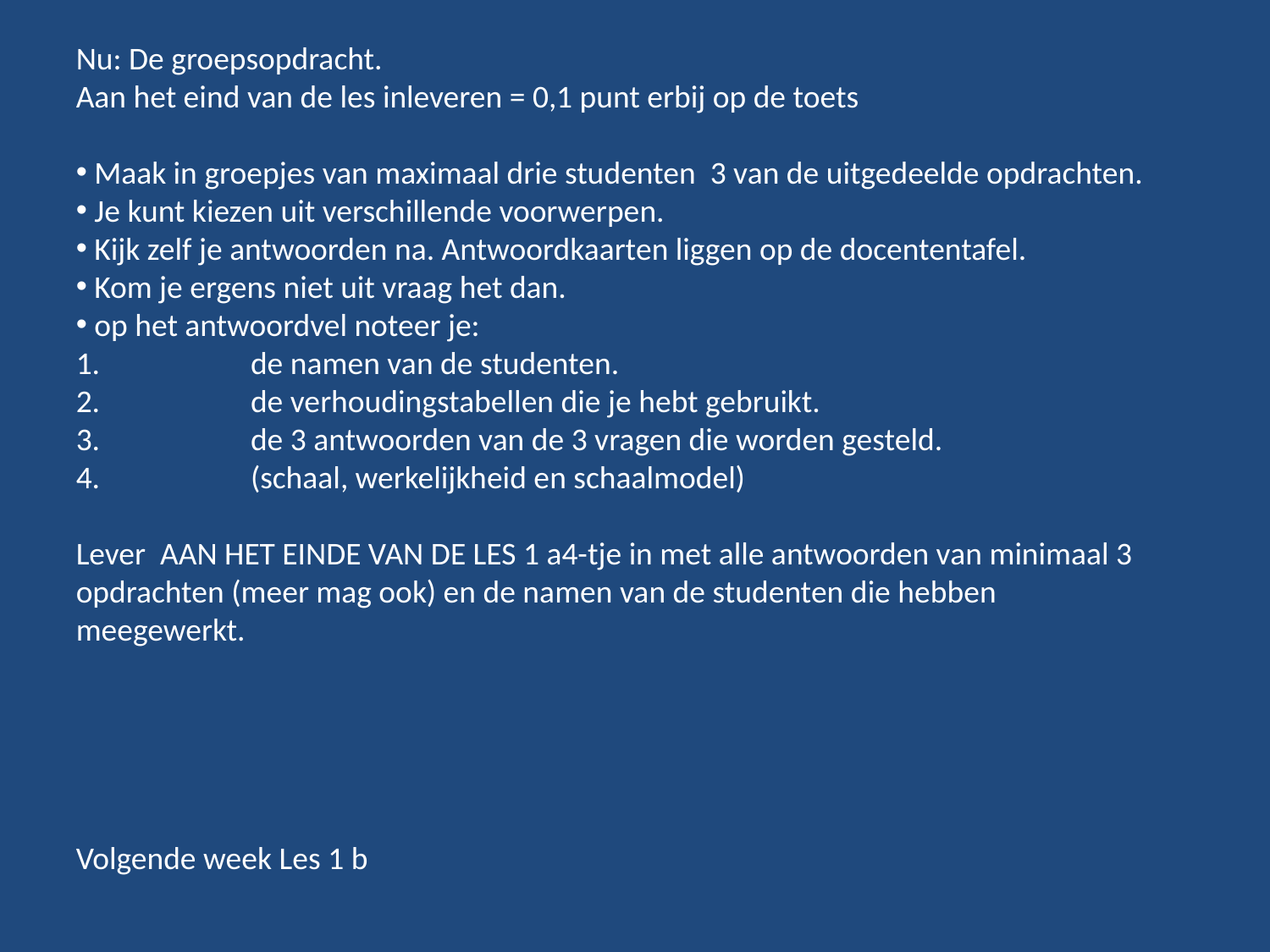

Nu: De groepsopdracht.
Aan het eind van de les inleveren = 0,1 punt erbij op de toets

 Maak in groepjes van maximaal drie studenten  3 van de uitgedeelde opdrachten.
 Je kunt kiezen uit verschillende voorwerpen.
 Kijk zelf je antwoorden na. Antwoordkaarten liggen op de docententafel.
 Kom je ergens niet uit vraag het dan.
 op het antwoordvel noteer je:
	de namen van de studenten.
	de verhoudingstabellen die je hebt gebruikt.
	de 3 antwoorden van de 3 vragen die worden gesteld.
	(schaal, werkelijkheid en schaalmodel)

Lever  AAN HET EINDE VAN DE LES 1 a4-tje in met alle antwoorden van minimaal 3 opdrachten (meer mag ook) en de namen van de studenten die hebben meegewerkt.

Volgende week Les 1 b